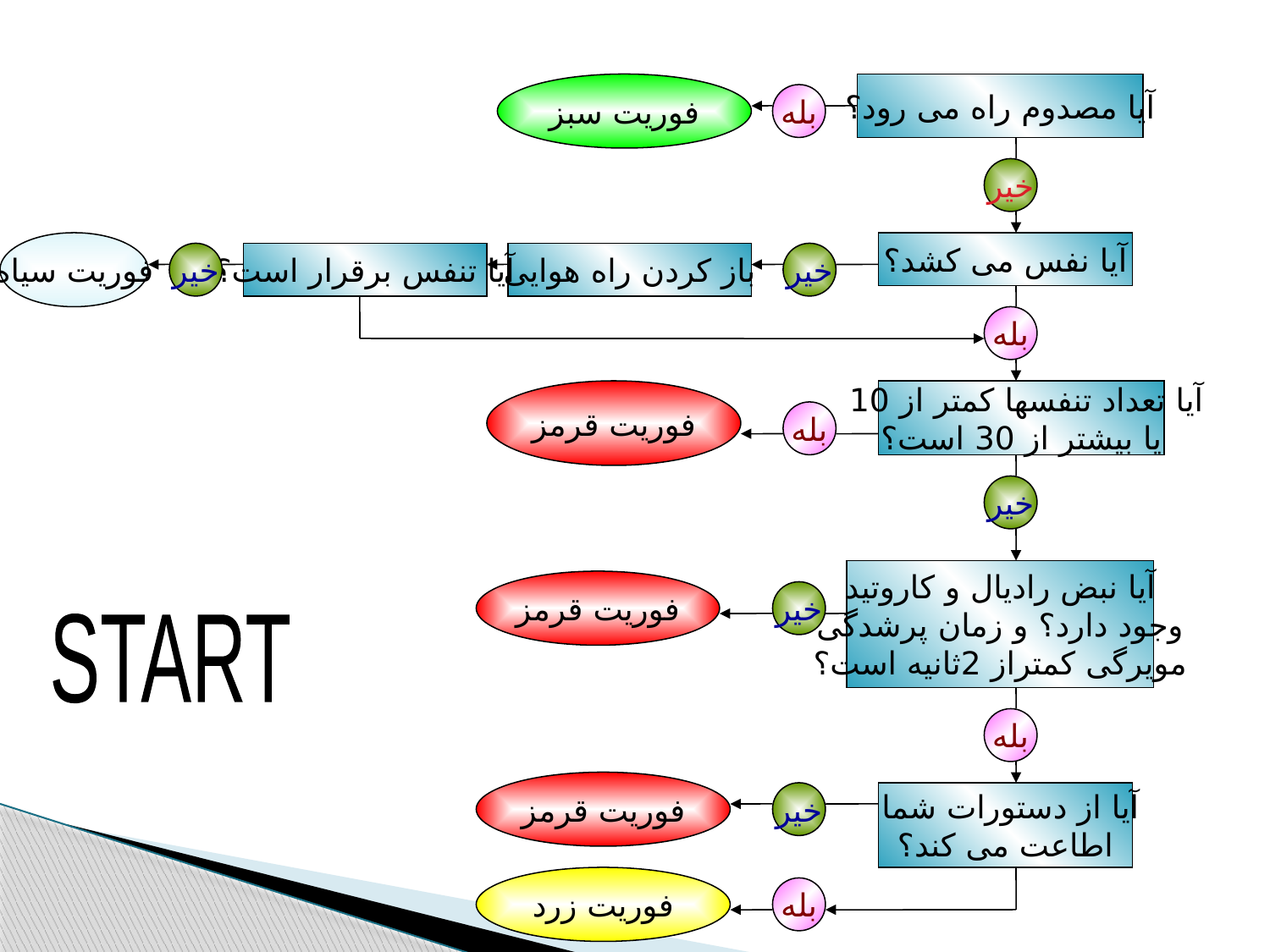

فوریت سبز
آیا مصدوم راه می رود؟
بله

خیر

فوریت سیاه
آیا نفس می کشد؟
خیر
آیا تنفس برقرار است؟
باز کردن راه هوایی
خیر

بله

فوریت قرمز
آیا تعداد تنفسها کمتر از 10
یا بیشتر از 30 است؟
بله

خیر

آیا نبض رادیال و کاروتید
وجود دارد؟ و زمان پرشدگی
مویرگی کمتراز 2ثانیه است؟
فوریت قرمز
خیر
START

بله

فوریت قرمز
خیر
آیا از دستورات شما
اطاعت می کند؟

فوریت زرد

بله